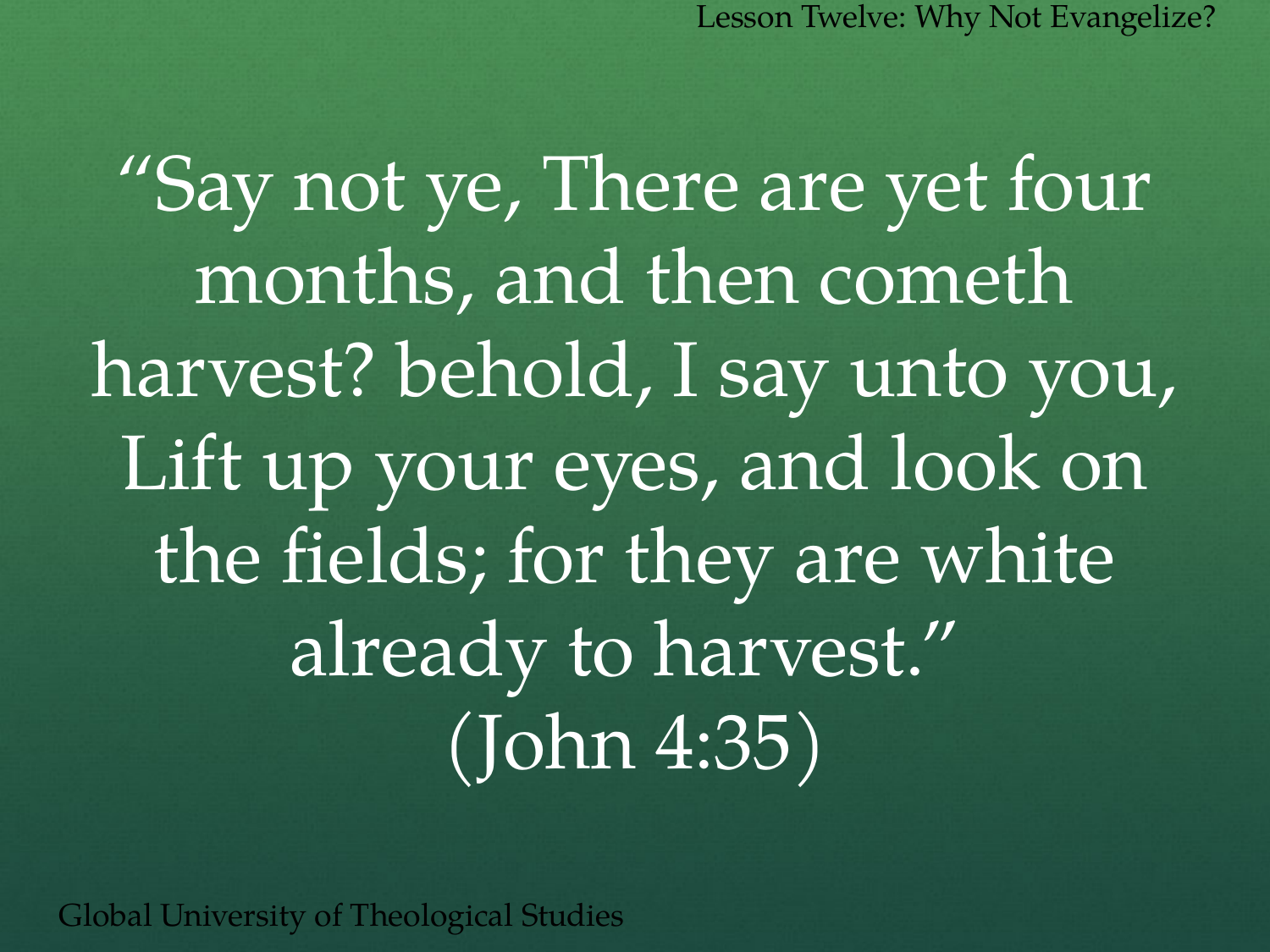

Lesson Twelve: Why Not Evangelize?

“Say not ye, There are yet four months, and then cometh harvest? behold, I say unto you, Lift up your eyes, and look on the fields; for they are white already to harvest.”
(John 4:35)
Global University of Theological Studies